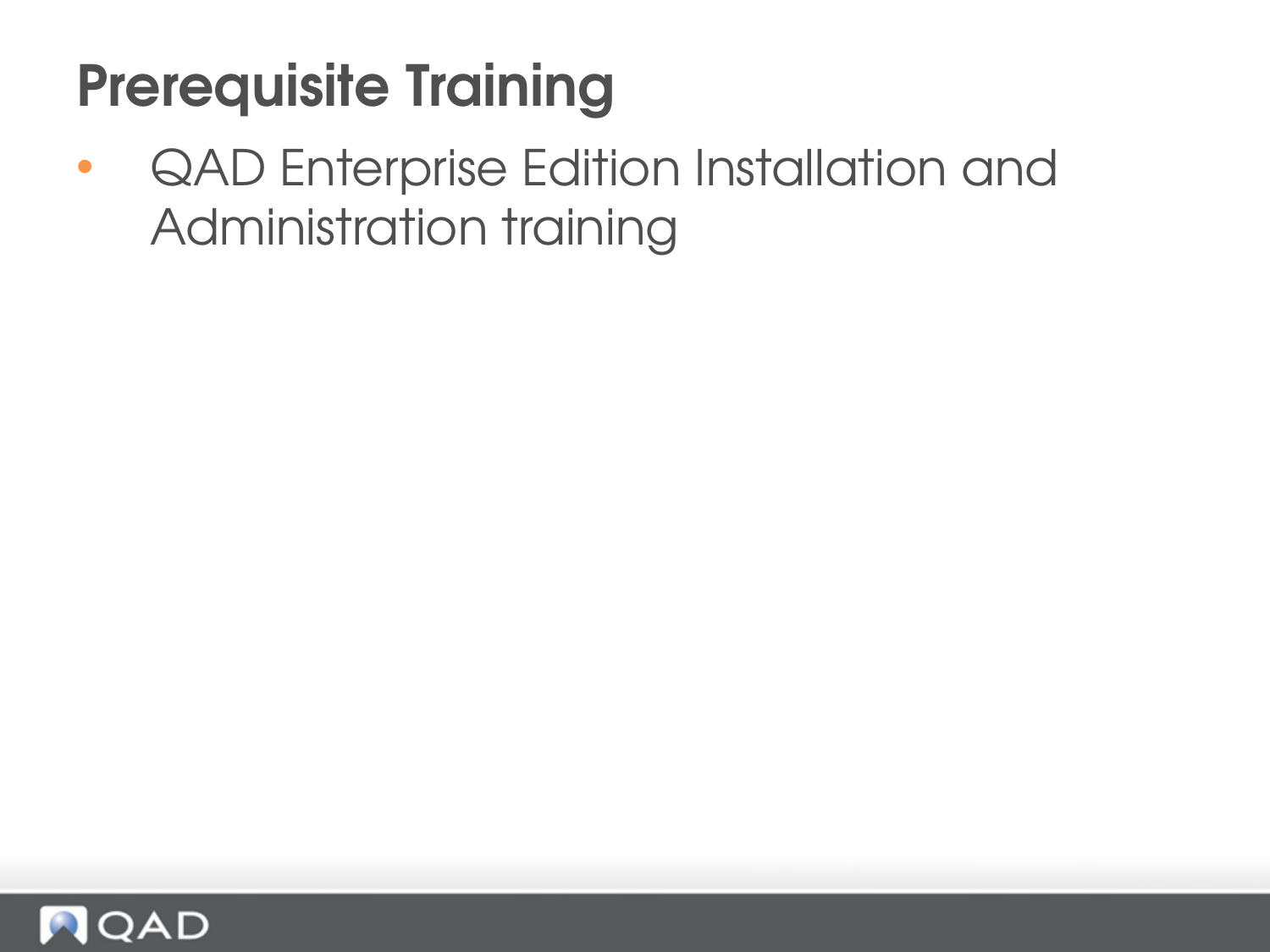

# Prerequisite Training
QAD Enterprise Edition Installation and Administration training